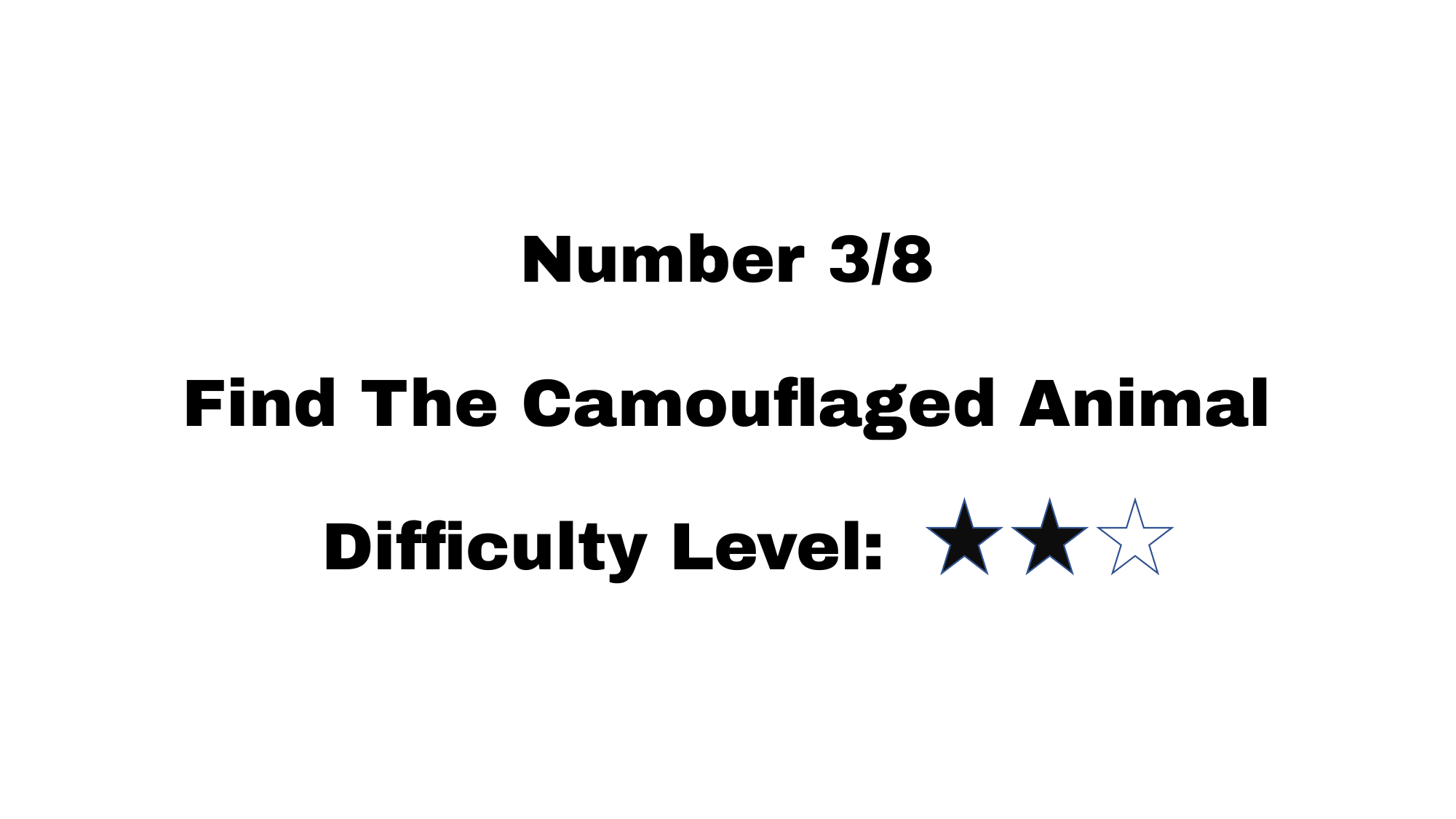

Number 3/8

Find The Camouflaged Animal

              Difficulty Level: